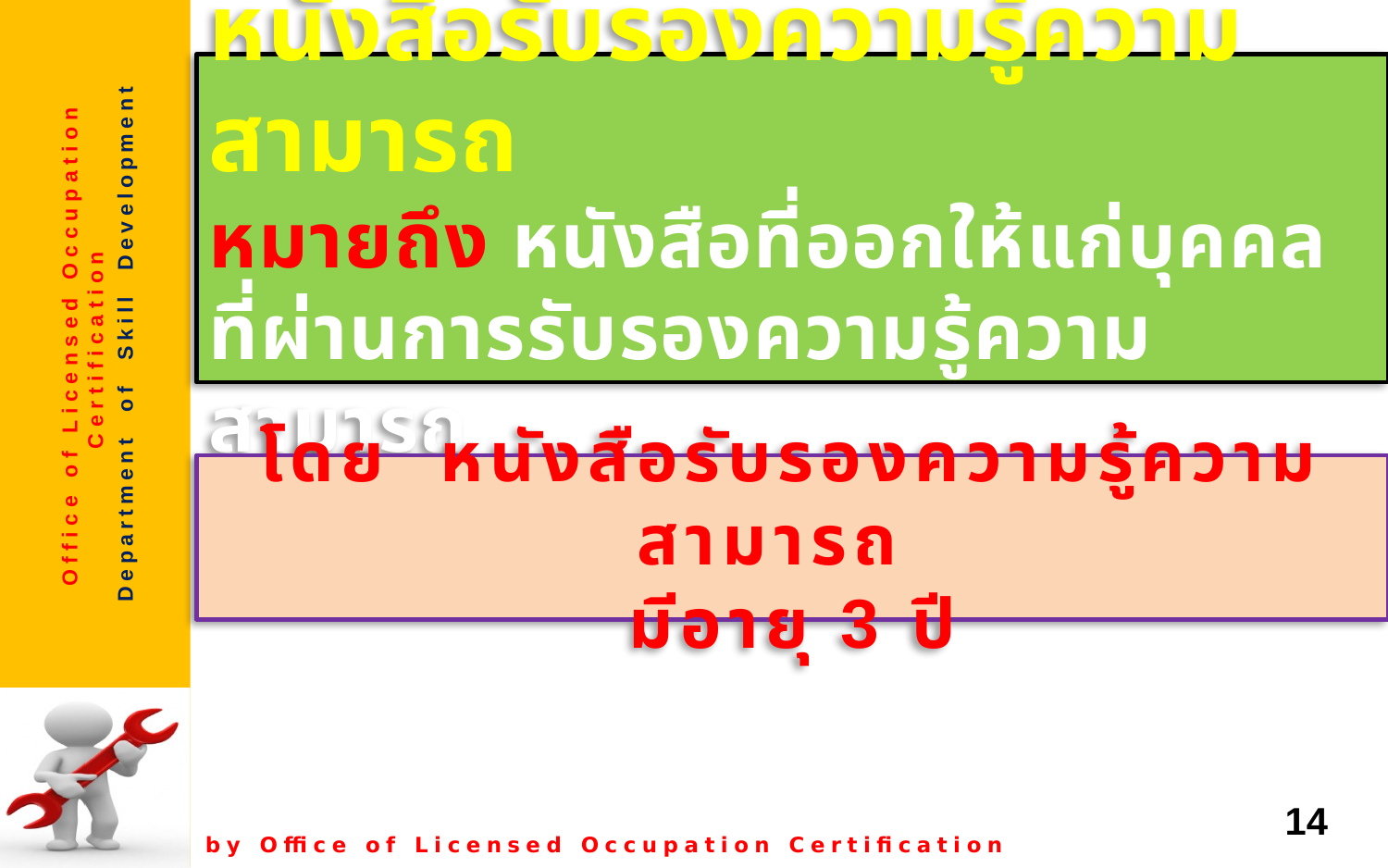

หนังสือรับรองความรู้ความสามารถ
หมายถึง หนังสือที่ออกให้แก่บุคคลที่ผ่านการรับรองความรู้ความสามารถ
โดย  หนังสือรับรองความรู้ความสามารถ
มีอายุ 3 ปี
14